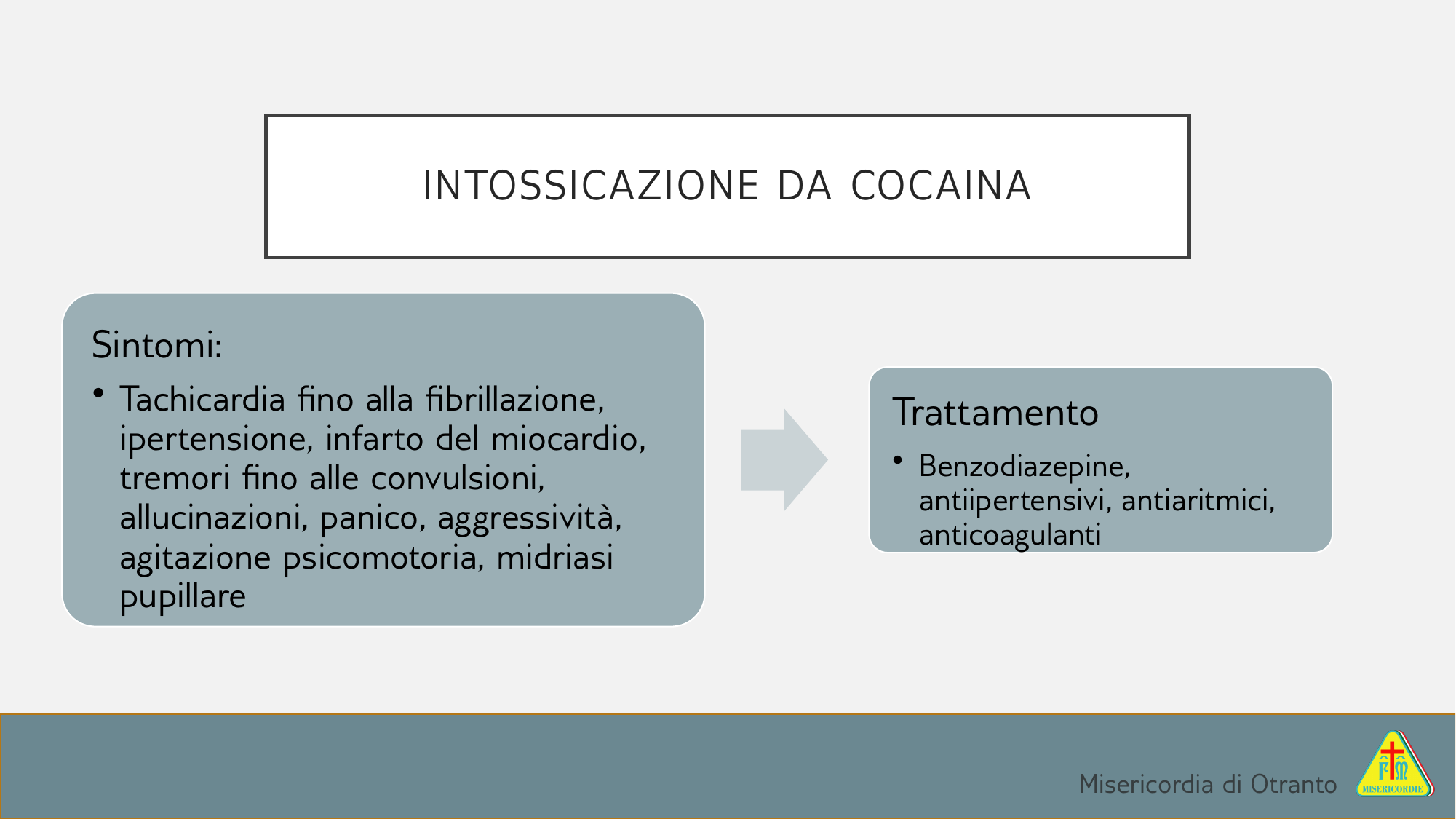

# Intossicazione da cocaina
Sintomi:
Tachicardia fino alla fibrillazione, ipertensione, infarto del miocardio, tremori fino alle convulsioni, allucinazioni, panico, aggressività, agitazione psicomotoria, midriasi pupillare

Trattamento
Benzodiazepine, antiipertensivi, antiaritmici, anticoagulanti